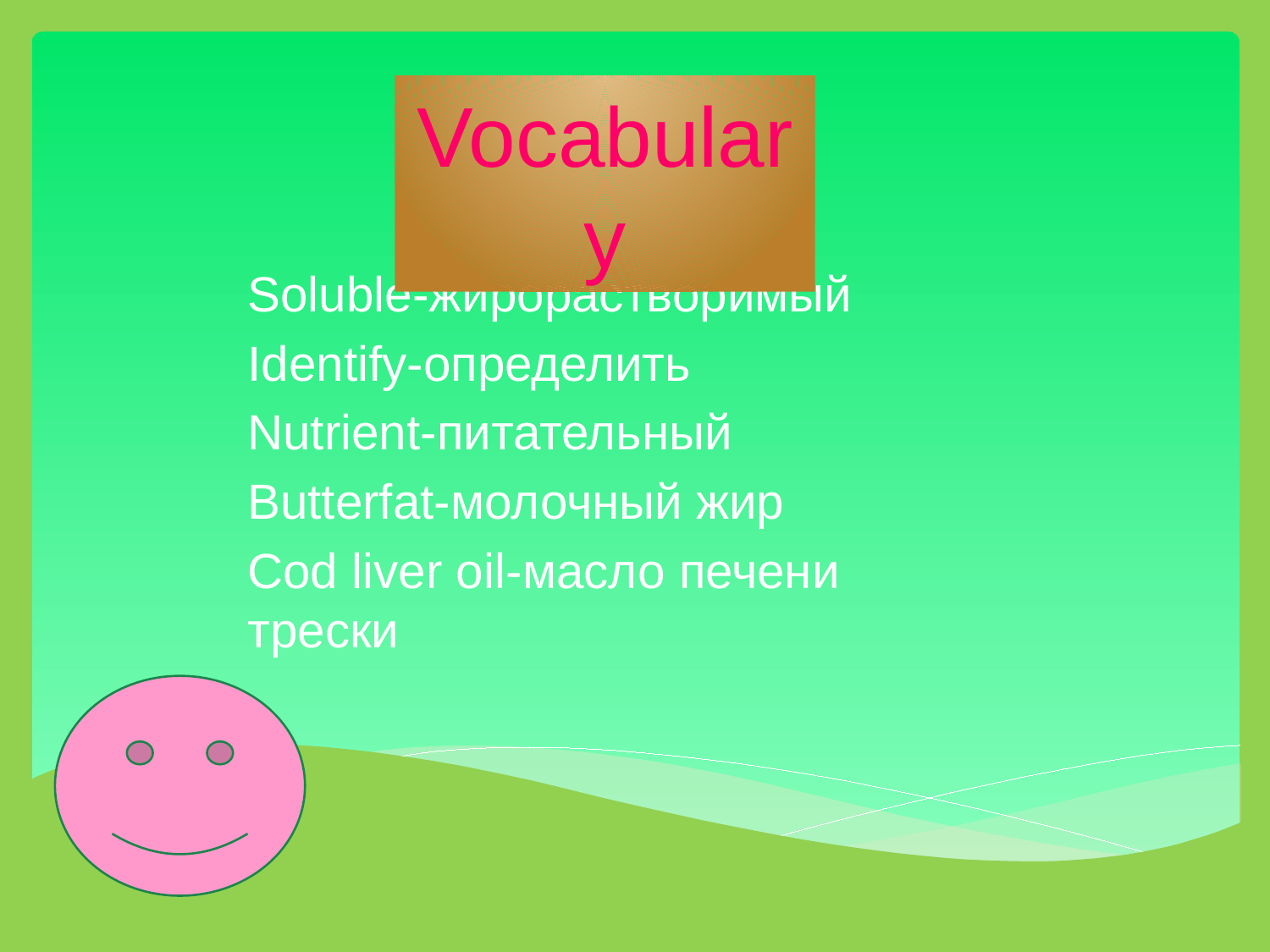

Vocabulary
Soluble-жирорастворимый
Identify-определить
Nutrient-питательный
Butterfat-молочный жир
Cod liver oil-масло печени трески